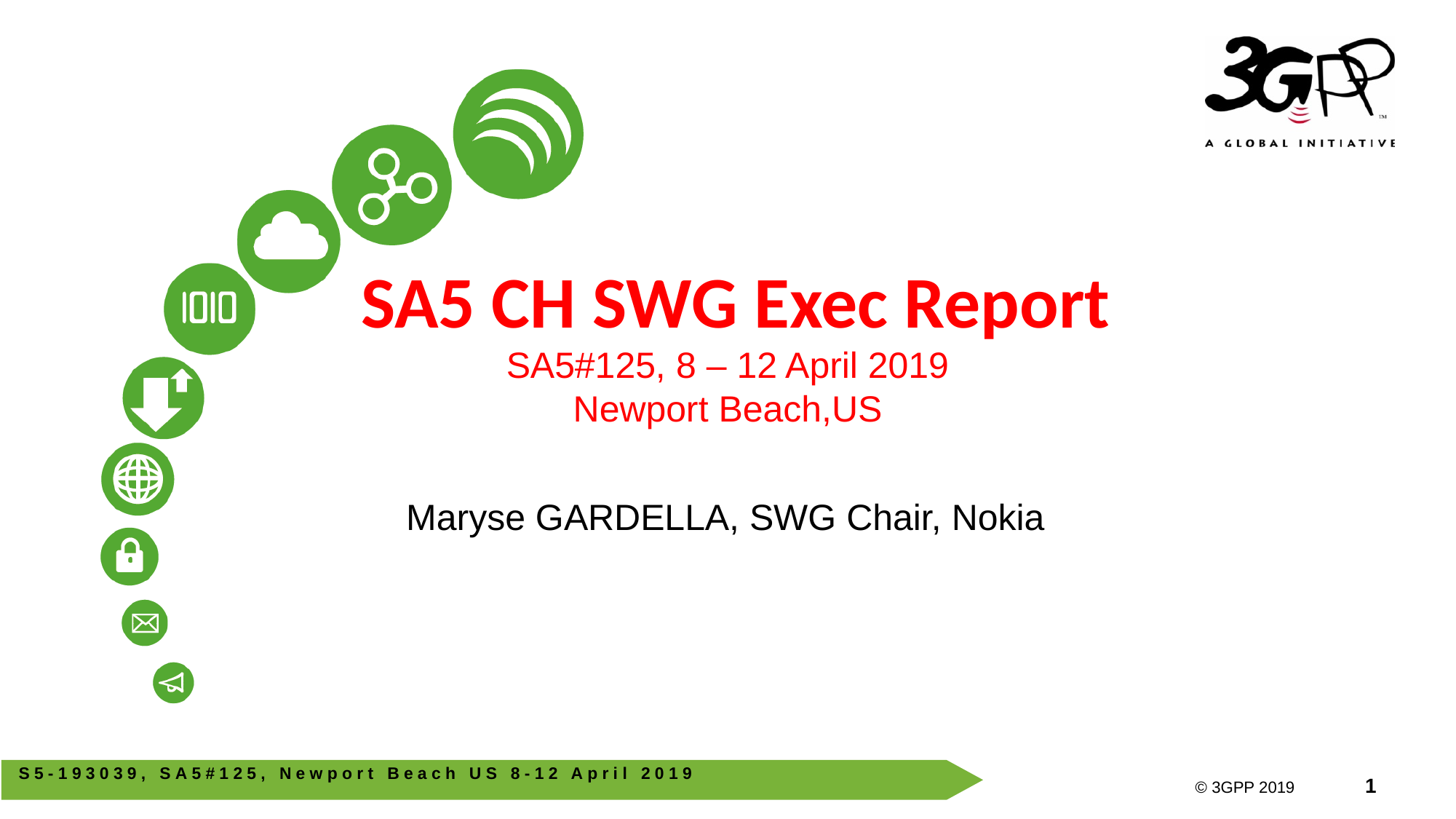

# SA5 CH SWG Exec Report SA5#125, 8 – 12 April 2019 Newport Beach,US
Maryse GARDELLA, SWG Chair, Nokia